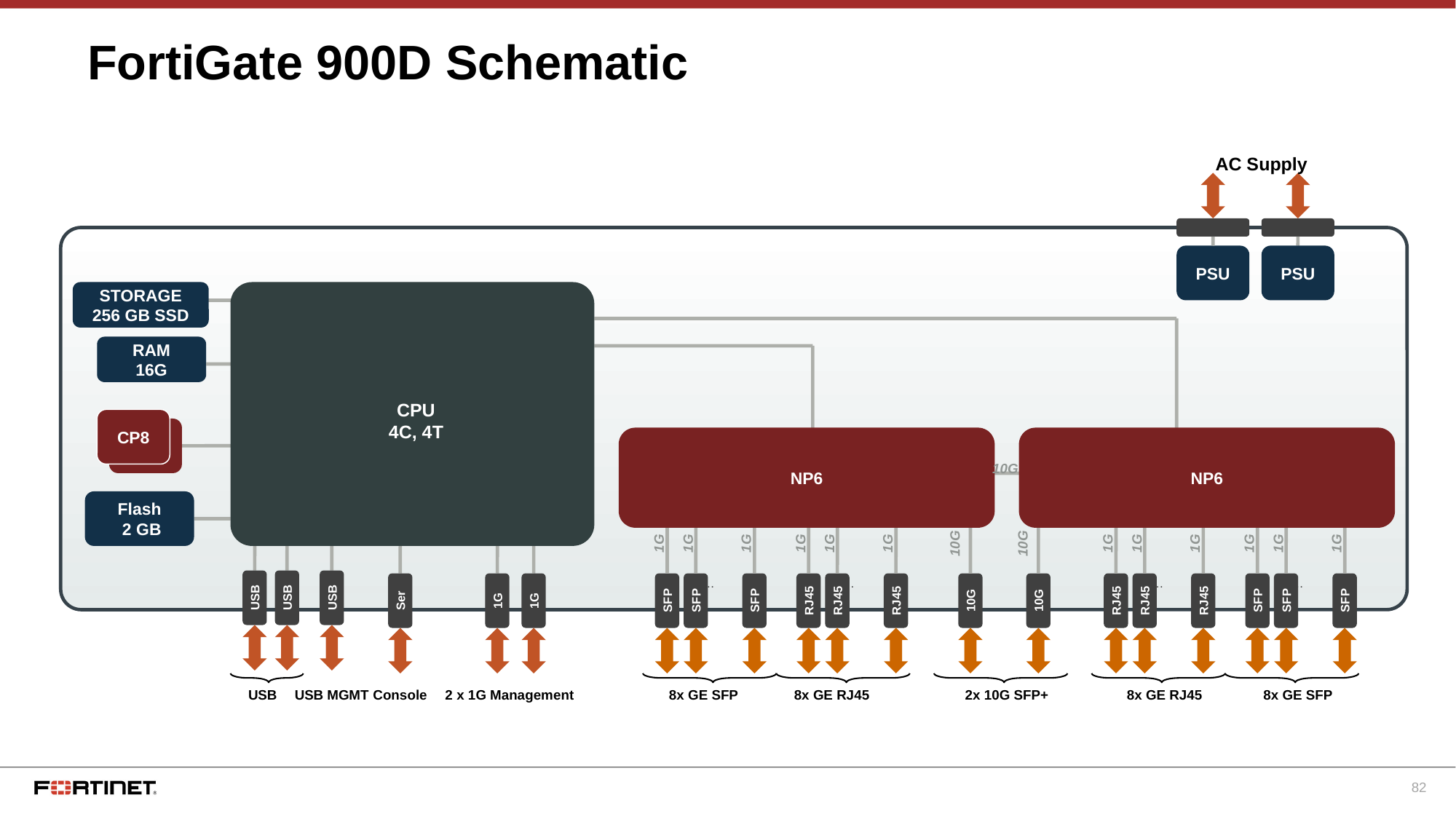

# FortiGate 900D Schematic
AC Supply

PSU
PSU
STORAGE
256 GB SSD

RAM
16G

CPU
4C, 4T
CP8
CP8
NP6
NP6

10G

Flash
 2 GB
Intel Core i7

1G
1G
1G
10G
10G
1G
1G
1G
1G
1G
1G
1G
1G
1G
…
…
…
…
USB
USB
USB
Ser
1G
1G
RJ45
RJ45
RJ45
10G
10G
SFP
SFP
SFP
SFP
SFP
SFP
RJ45
RJ45
RJ45

USB
USB MGMT
Console
2 x 1G Management
8x GE SFP
8x GE RJ45
2x 10G SFP+
8x GE RJ45
8x GE SFP